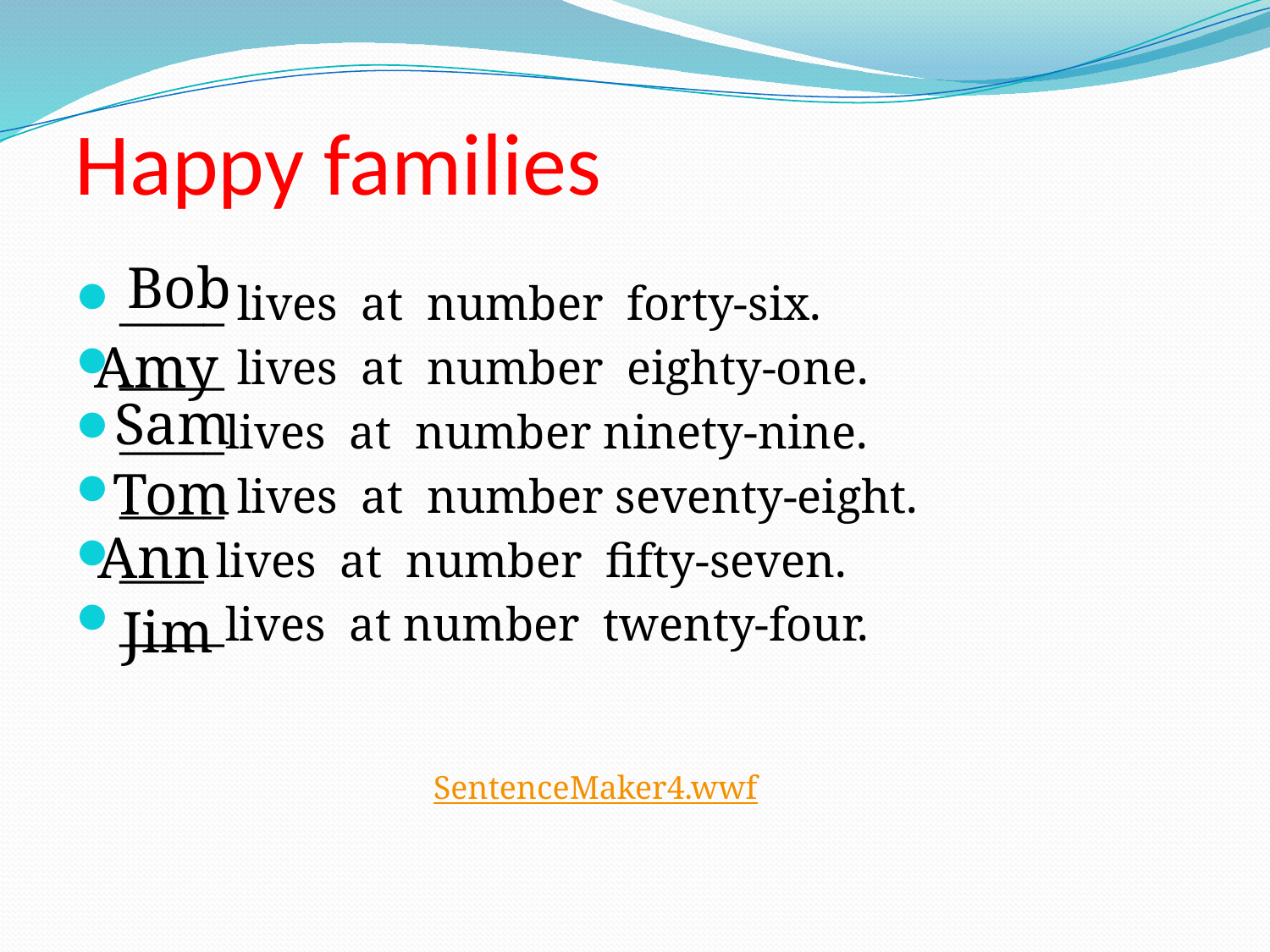

# Happy families
Bob
_____ lives  at  number  forty-six.
_____ lives  at  number  eighty-one.
_____lives  at  number ninety-nine.
_____ lives  at  number seventy-eight.
____ lives  at  number  fifty-seven.
_____lives  at number  twenty-four.

Amy
Sam
Tom
Ann
Jim
SentenceMaker4.wwf